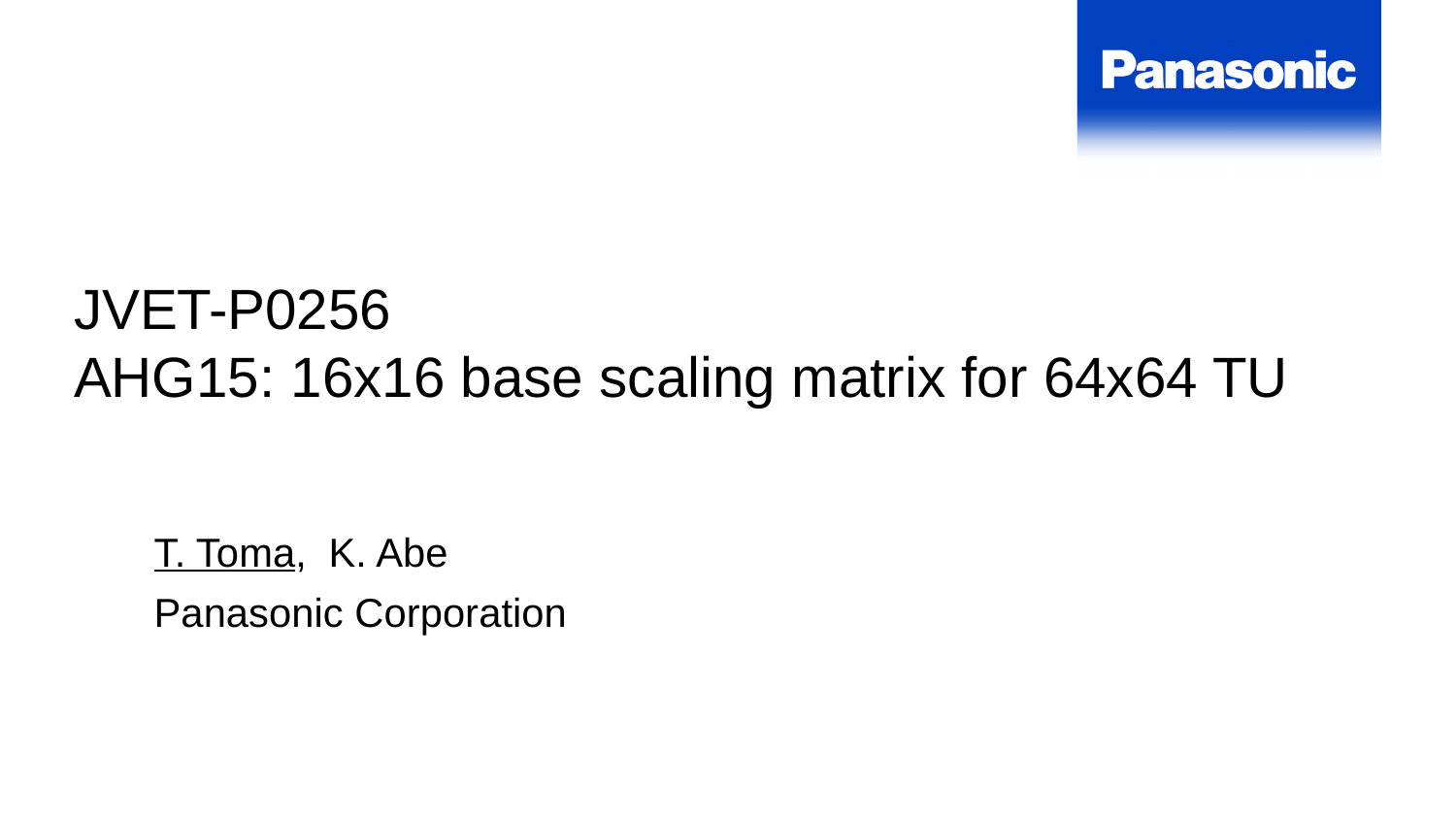

JVET-P0256
AHG15: 16x16 base scaling matrix for 64x64 TU
T. Toma,  K. Abe
Panasonic Corporation